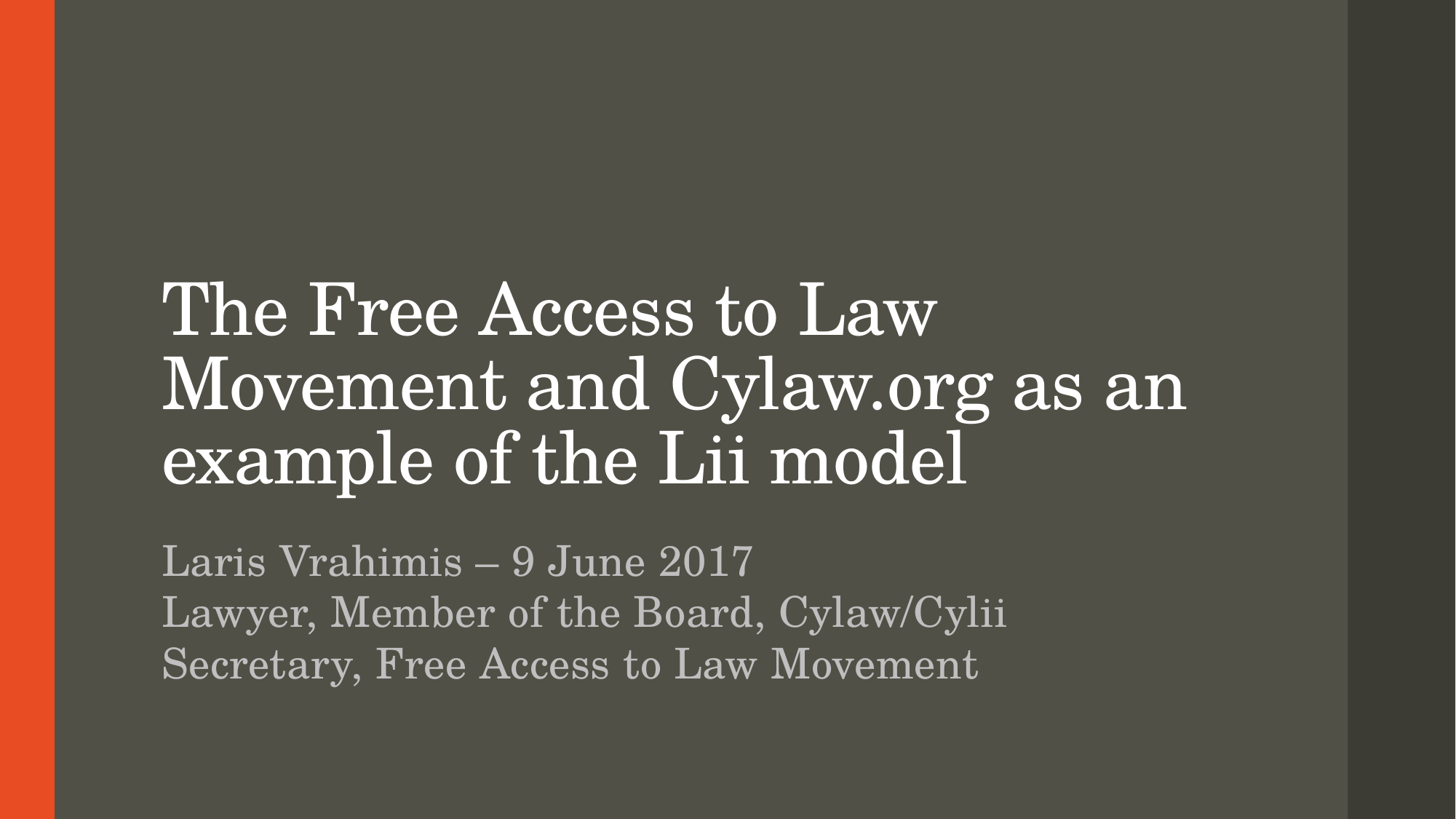

# The Free Access to Law Movement and Cylaw.org as an example of the Lii model
Laris Vrahimis – 9 June 2017
Lawyer, Member of the Board, Cylaw/Cylii
Secretary, Free Access to Law Movement

1